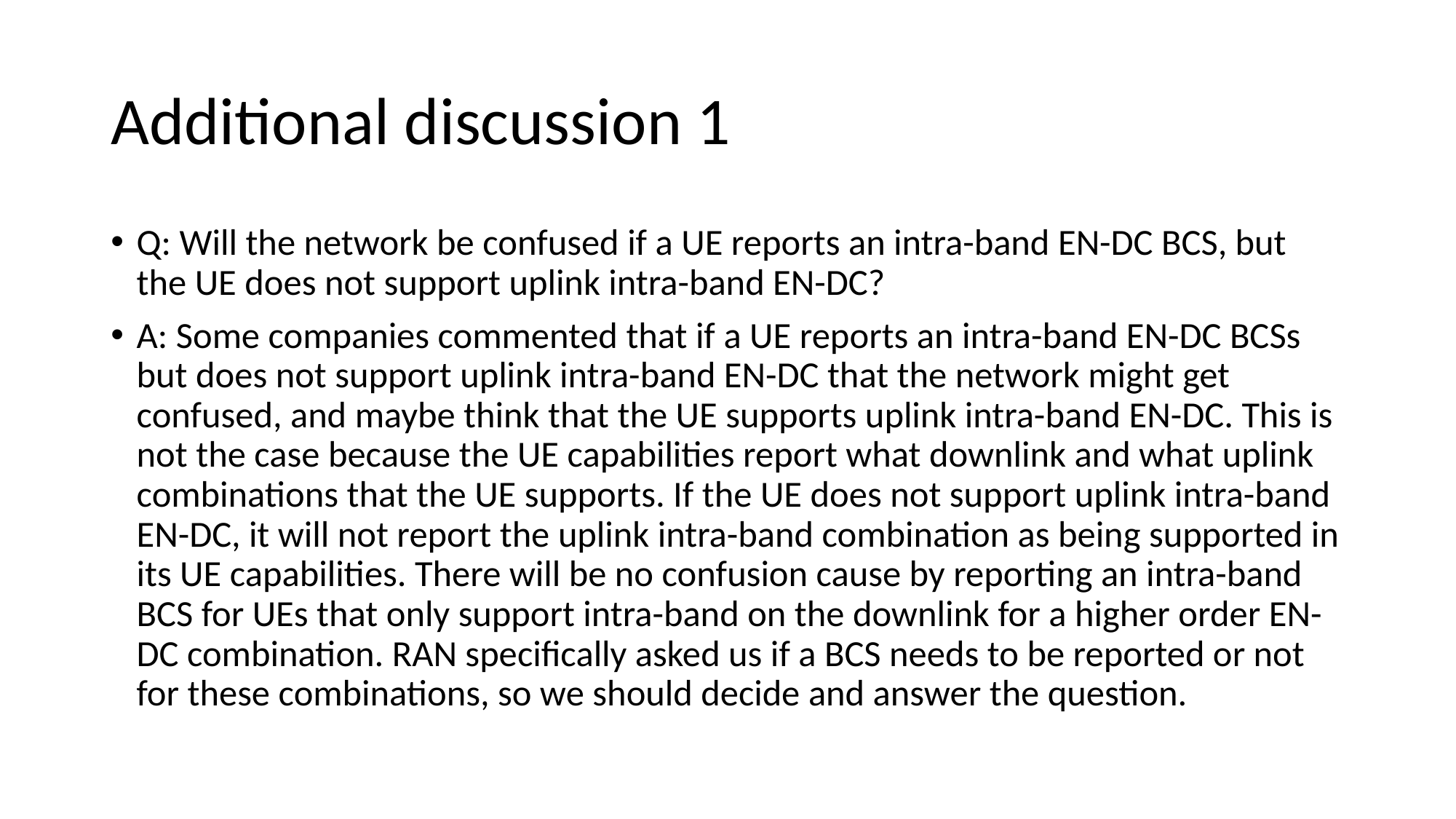

# Additional discussion 1
Q: Will the network be confused if a UE reports an intra-band EN-DC BCS, but the UE does not support uplink intra-band EN-DC?
A: Some companies commented that if a UE reports an intra-band EN-DC BCSs but does not support uplink intra-band EN-DC that the network might get confused, and maybe think that the UE supports uplink intra-band EN-DC. This is not the case because the UE capabilities report what downlink and what uplink combinations that the UE supports. If the UE does not support uplink intra-band EN-DC, it will not report the uplink intra-band combination as being supported in its UE capabilities. There will be no confusion cause by reporting an intra-band BCS for UEs that only support intra-band on the downlink for a higher order EN-DC combination. RAN specifically asked us if a BCS needs to be reported or not for these combinations, so we should decide and answer the question.